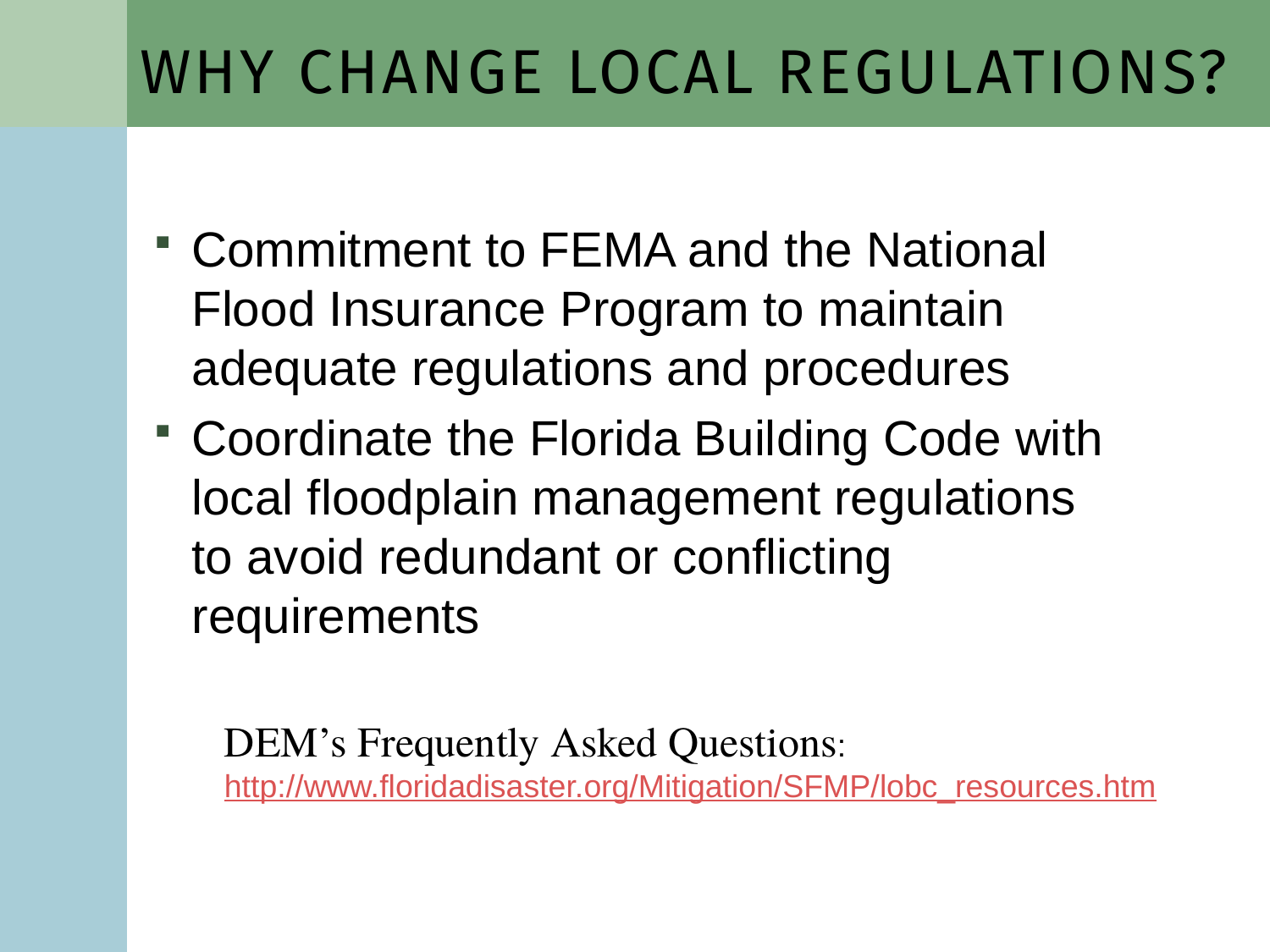

# Why Change Local Regulations?

Commitment to FEMA and the National Flood Insurance Program to maintain adequate regulations and procedures
Coordinate the Florida Building Code with local floodplain management regulations to avoid redundant or conflicting requirements
DEM’s Frequently Asked Questions:  http://www.floridadisaster.org/Mitigation/SFMP/lobc_resources.htm